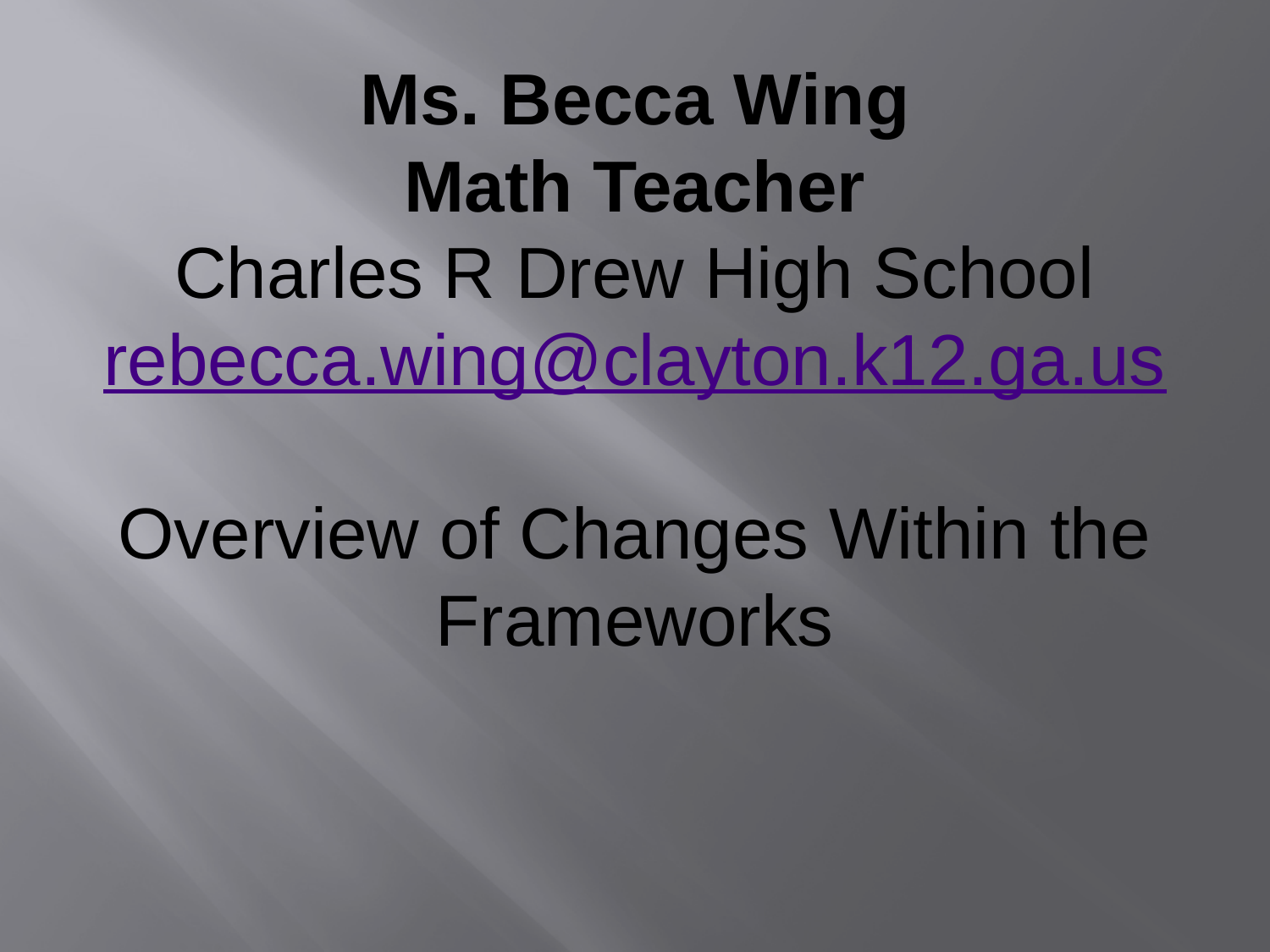

# Ms. Becca Wing Math Teacher Charles R Drew High School rebecca.wing@clayton.k12.ga.us Overview of Changes Within the Frameworks